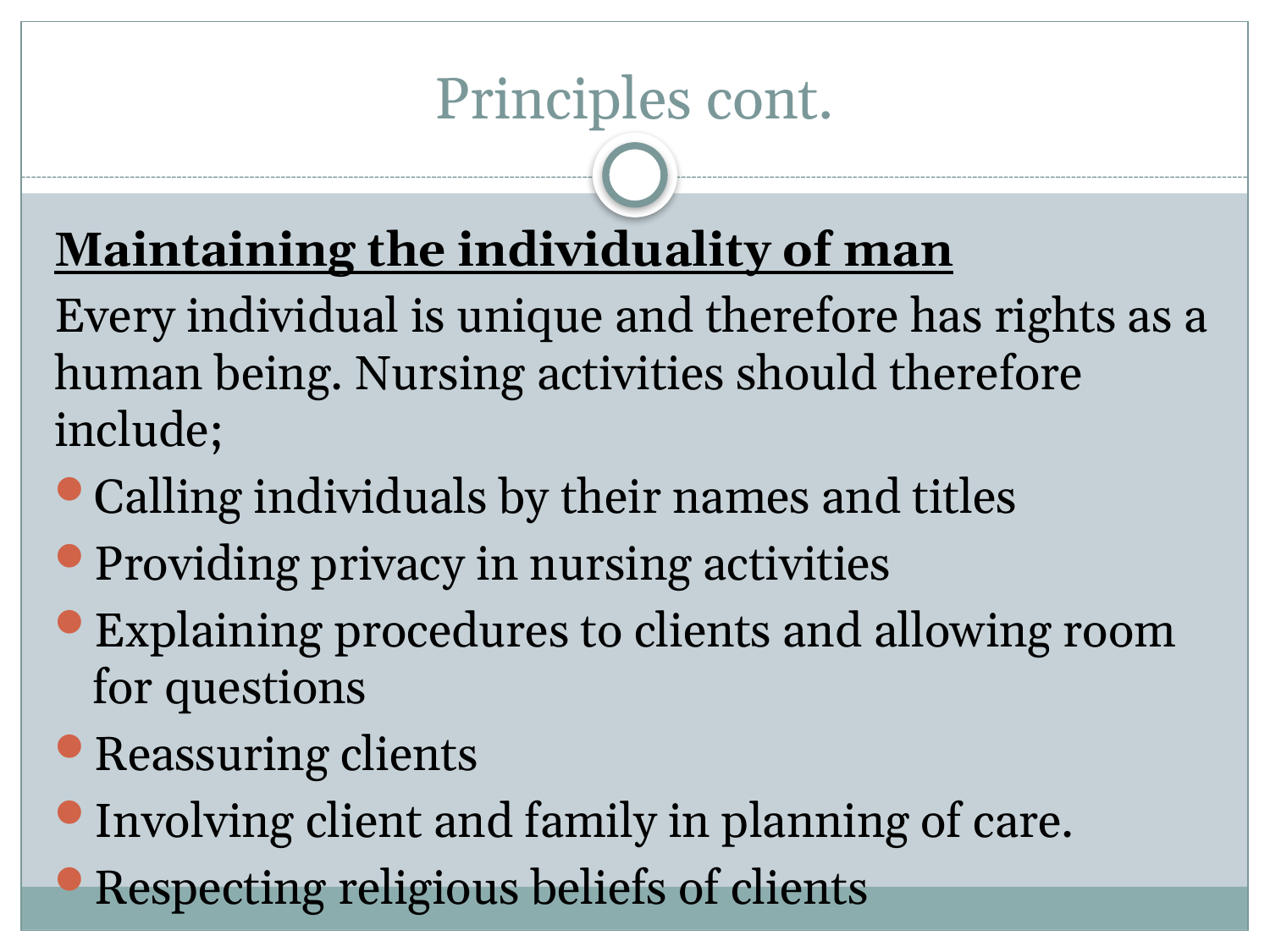

# Principles cont.
Maintaining the individuality of man
Every individual is unique and therefore has rights as a human being. Nursing activities should therefore include;
Calling individuals by their names and titles
Providing privacy in nursing activities
Explaining procedures to clients and allowing room for questions
Reassuring clients
Involving client and family in planning of care.
Respecting religious beliefs of clients